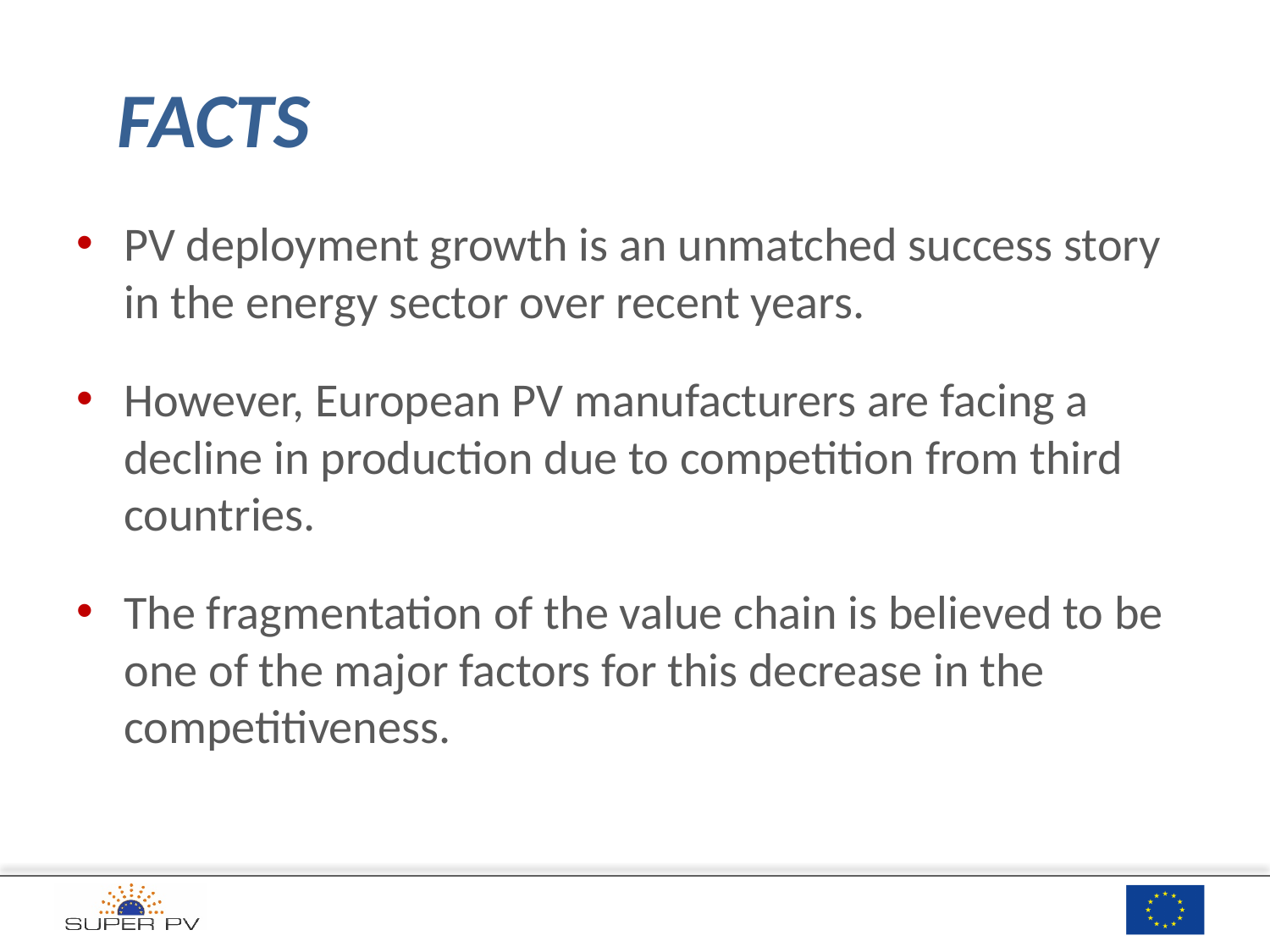

# Facts
PV deployment growth is an unmatched success story in the energy sector over recent years.
However, European PV manufacturers are facing a decline in production due to competition from third countries.
The fragmentation of the value chain is believed to be one of the major factors for this decrease in the competitiveness.